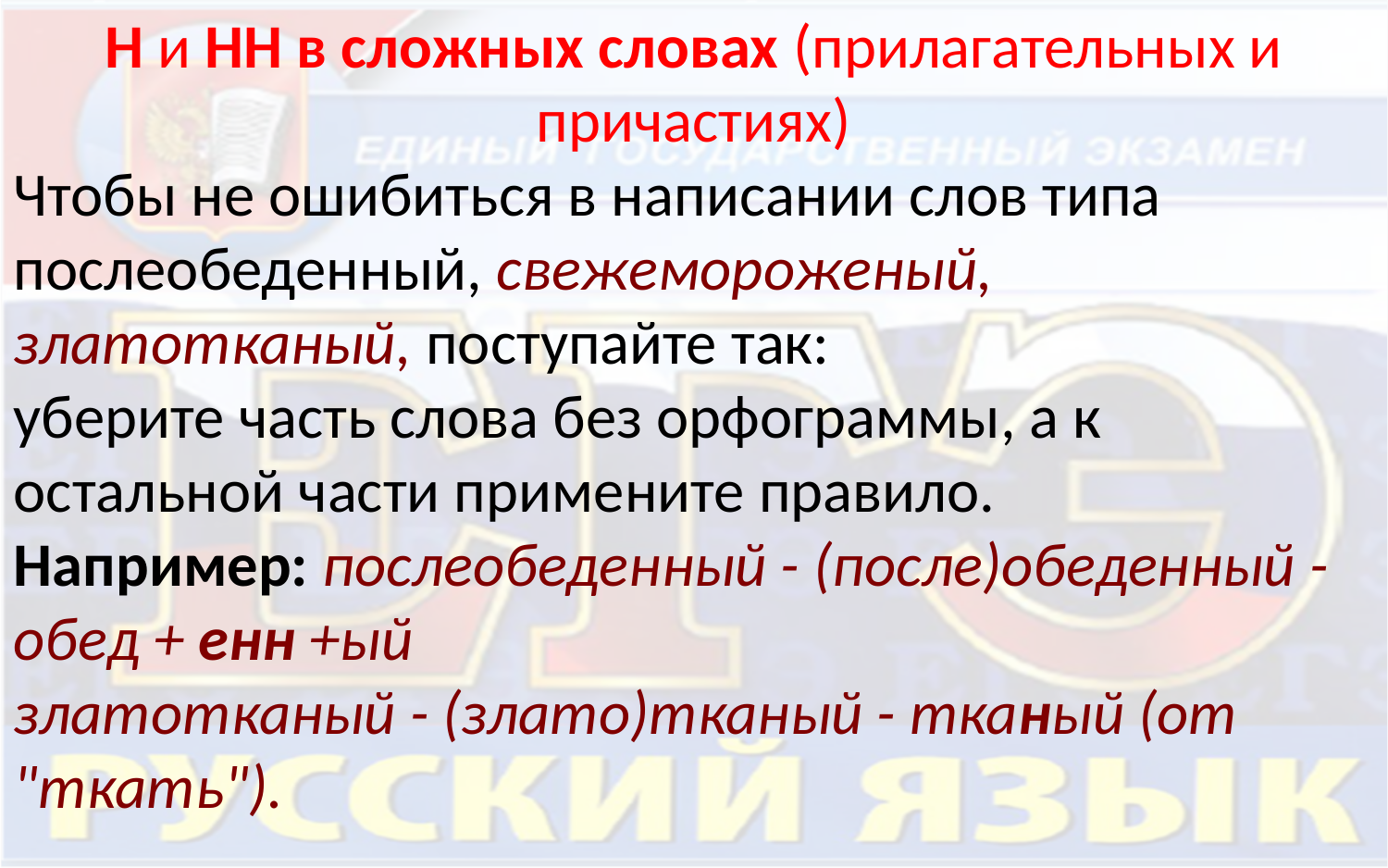

Н и НН в сложных словах (прилагательных и причастиях)
Чтобы не ошибиться в написании слов типа послеобеденный, свежемороженый, златотканый, поступайте так:
уберите часть слова без орфограммы, а к остальной части примените правило.
Например: послеобеденный - (после)обеденный - обед + енн +ый
златотканый - (злато)тканый - тканый (от "ткать").